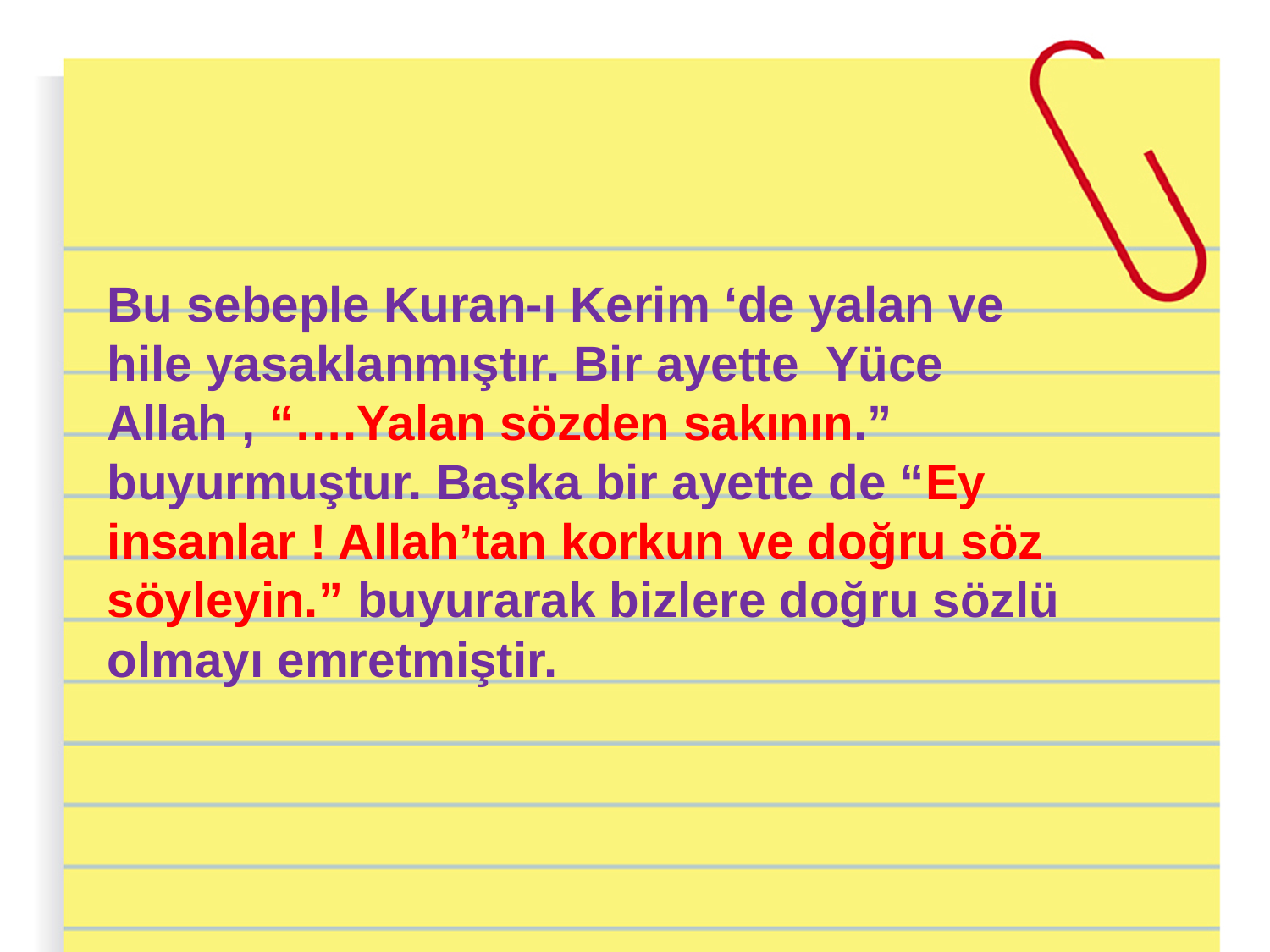

Bu sebeple Kuran-ı Kerim ‘de yalan ve hile yasaklanmıştır. Bir ayette  Yüce Allah , “….Yalan sözden sakının.” buyurmuştur. Başka bir ayette de “Ey insanlar ! Allah’tan korkun ve doğru söz söyleyin.” buyurarak bizlere doğru sözlü olmayı emretmiştir.